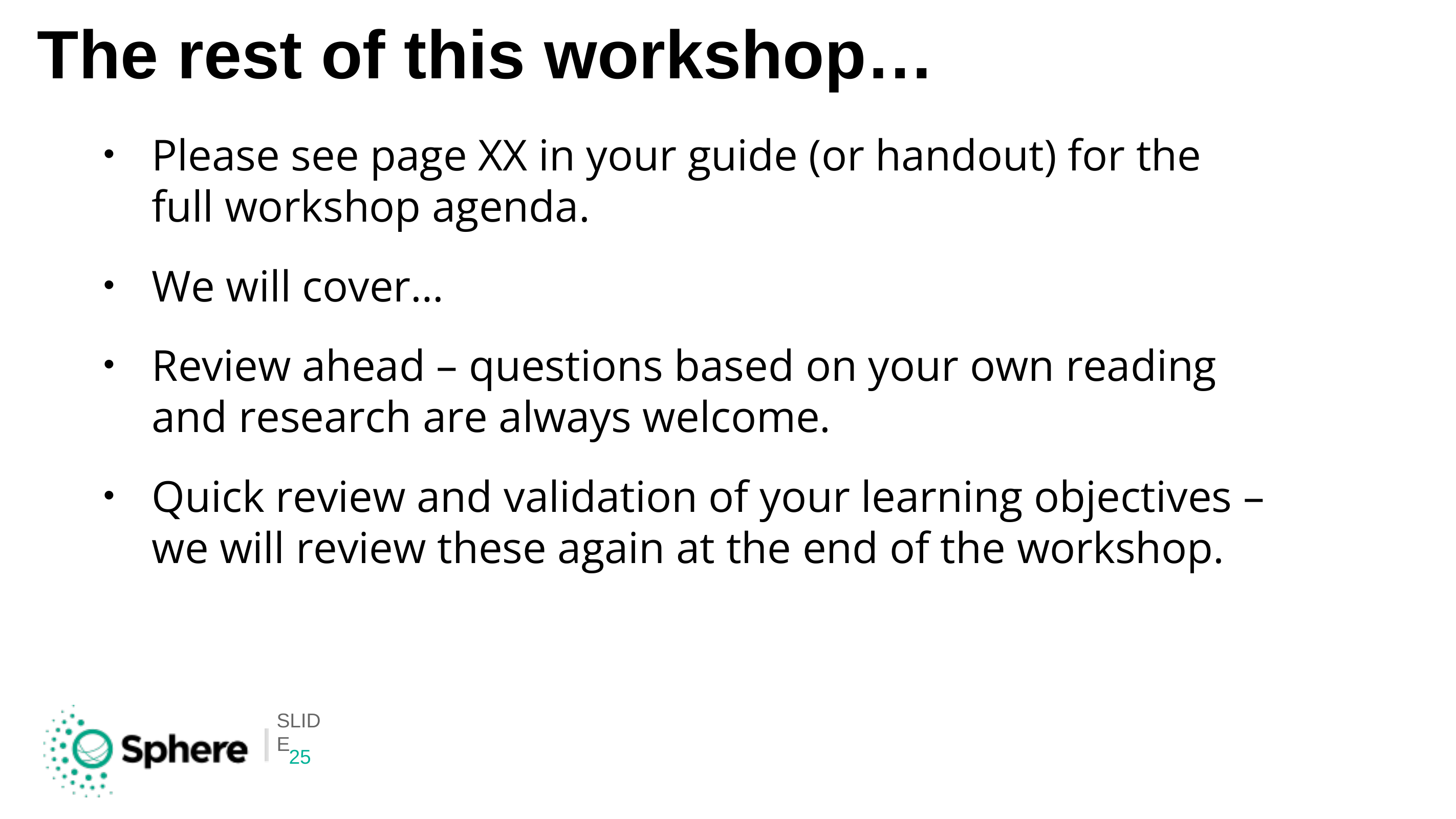

# The rest of this workshop…
Please see page XX in your guide (or handout) for the full workshop agenda.
We will cover…
Review ahead – questions based on your own reading and research are always welcome.
Quick review and validation of your learning objectives – we will review these again at the end of the workshop.
25